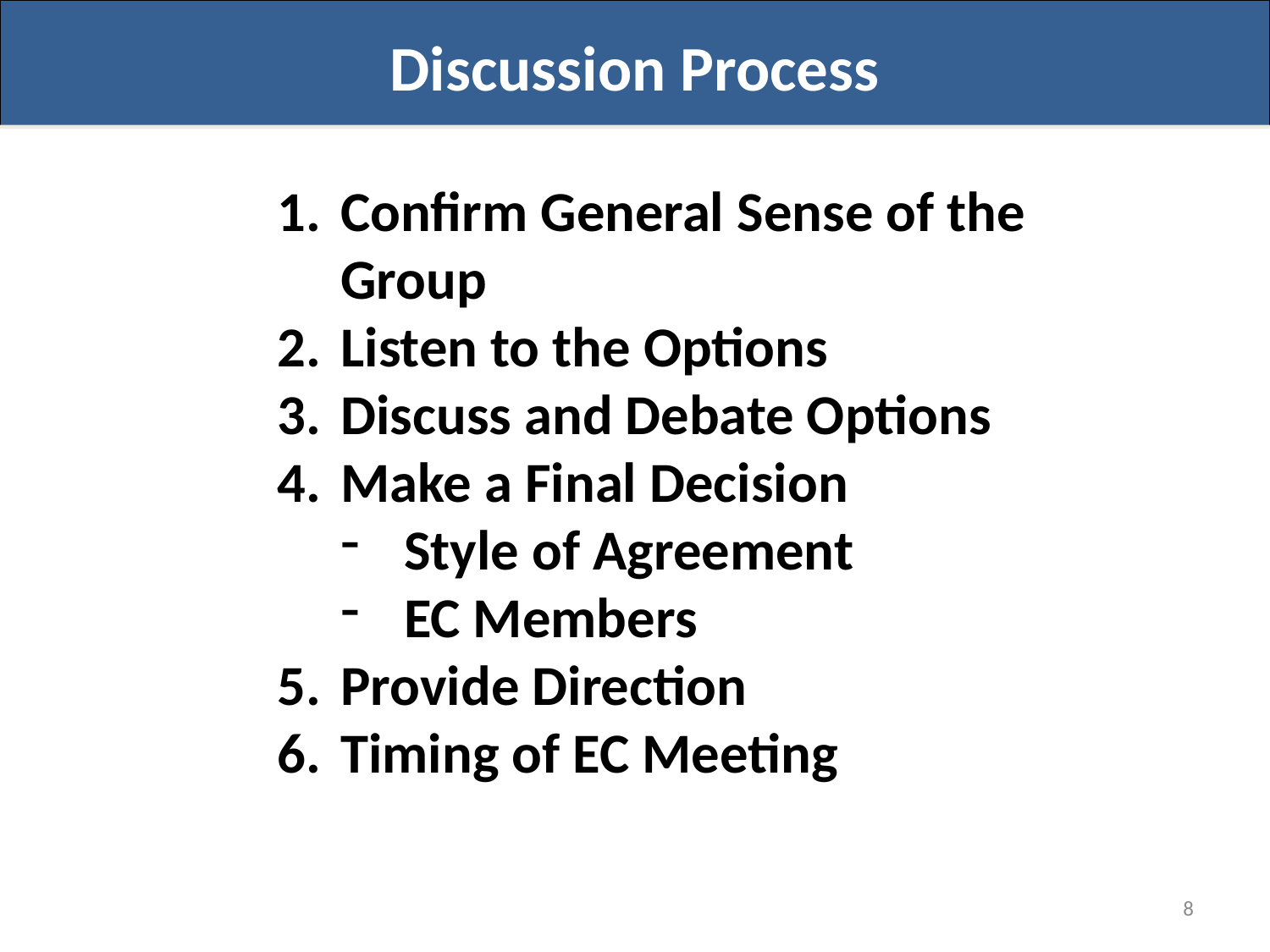

Discussion Process
Confirm General Sense of the Group
Listen to the Options
Discuss and Debate Options
Make a Final Decision
Style of Agreement
EC Members
Provide Direction
Timing of EC Meeting
8